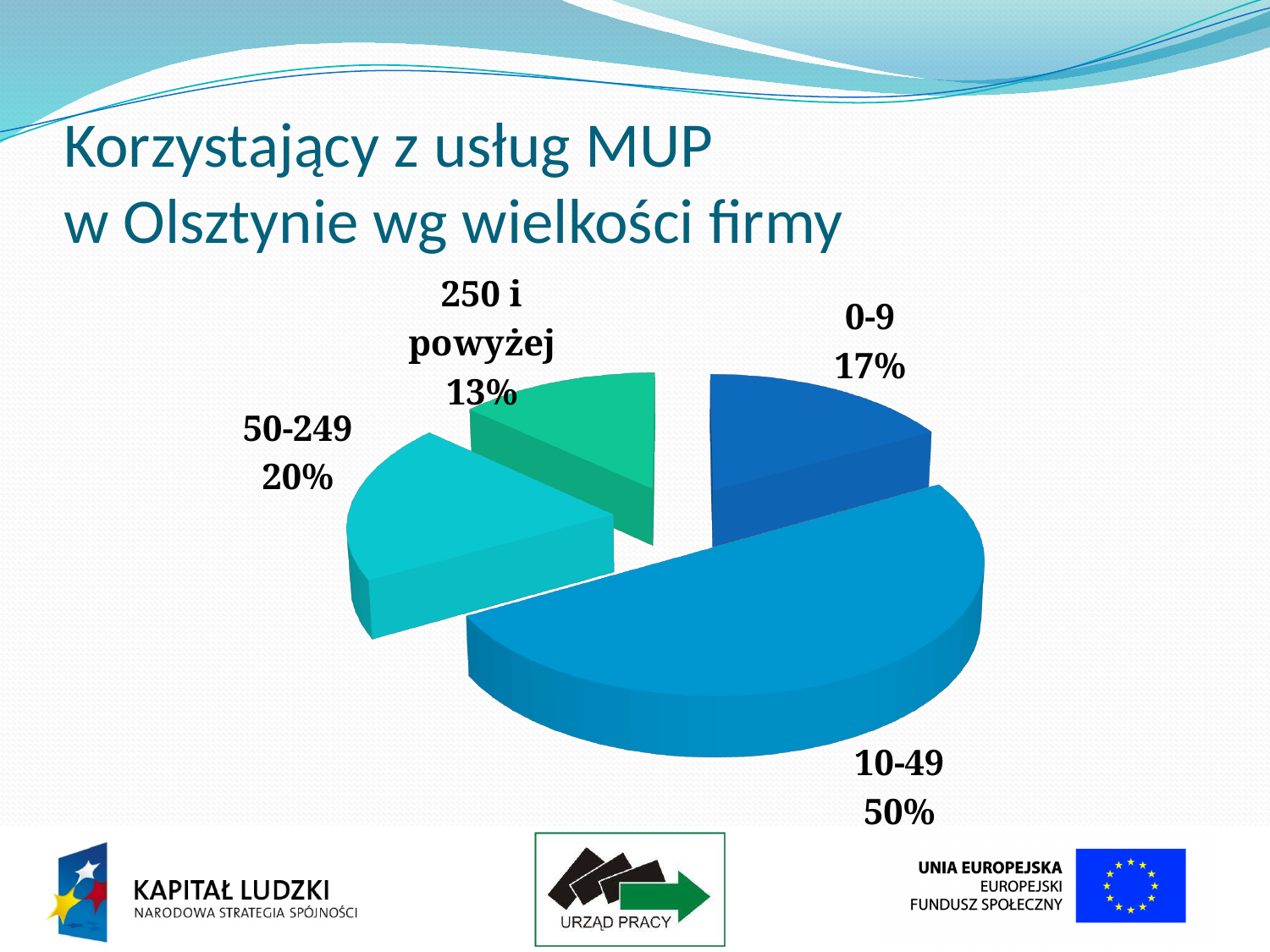

# Korzystający z usług MUP w Olsztynie wg wielkości firmy

[unsupported chart]